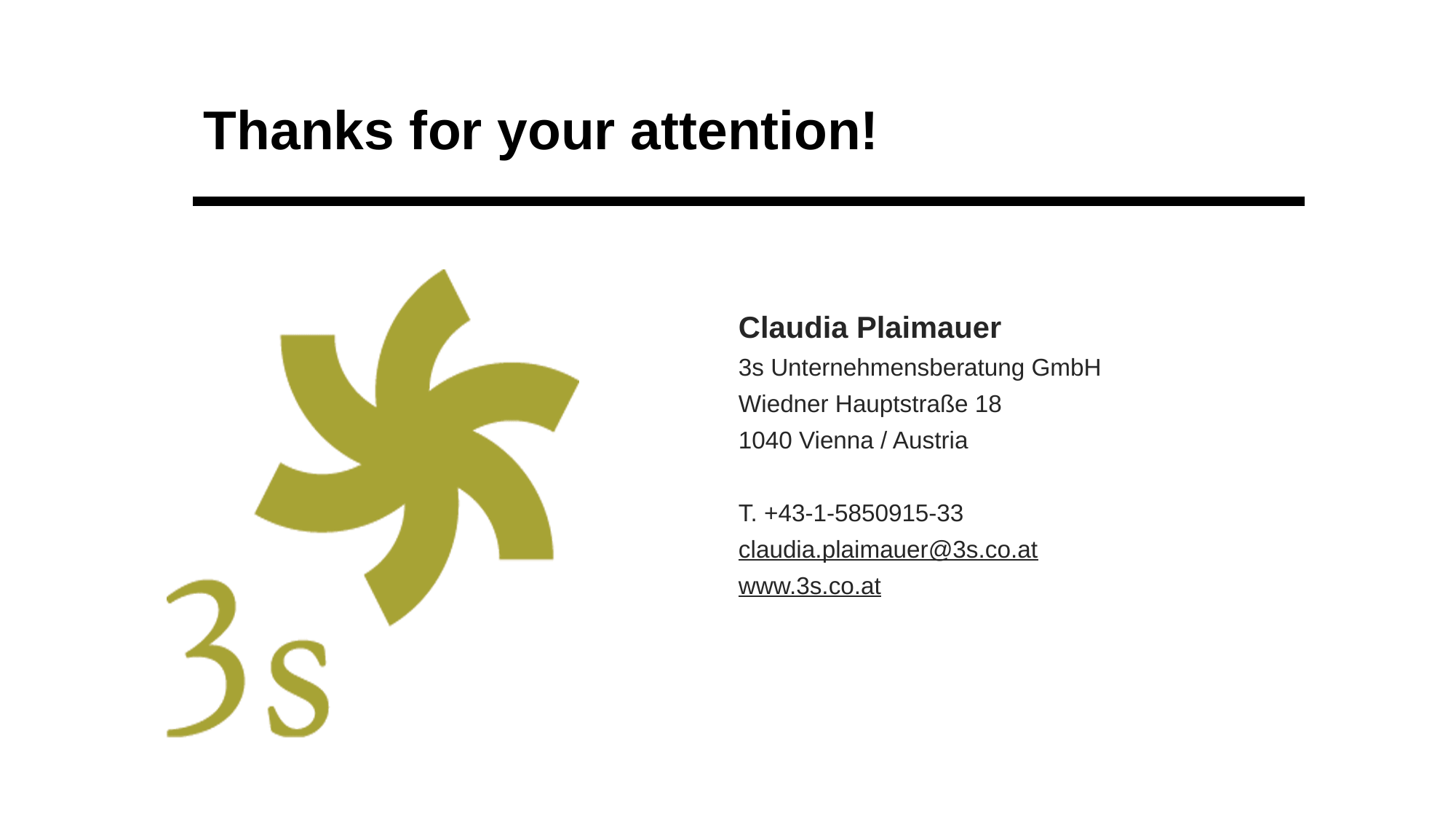

# Thanks for your attention!
Claudia Plaimauer
3s Unternehmensberatung GmbH
Wiedner Hauptstraße 18
1040 Vienna / Austria

T. +43-1-5850915-33
claudia.plaimauer@3s.co.at
www.3s.co.at